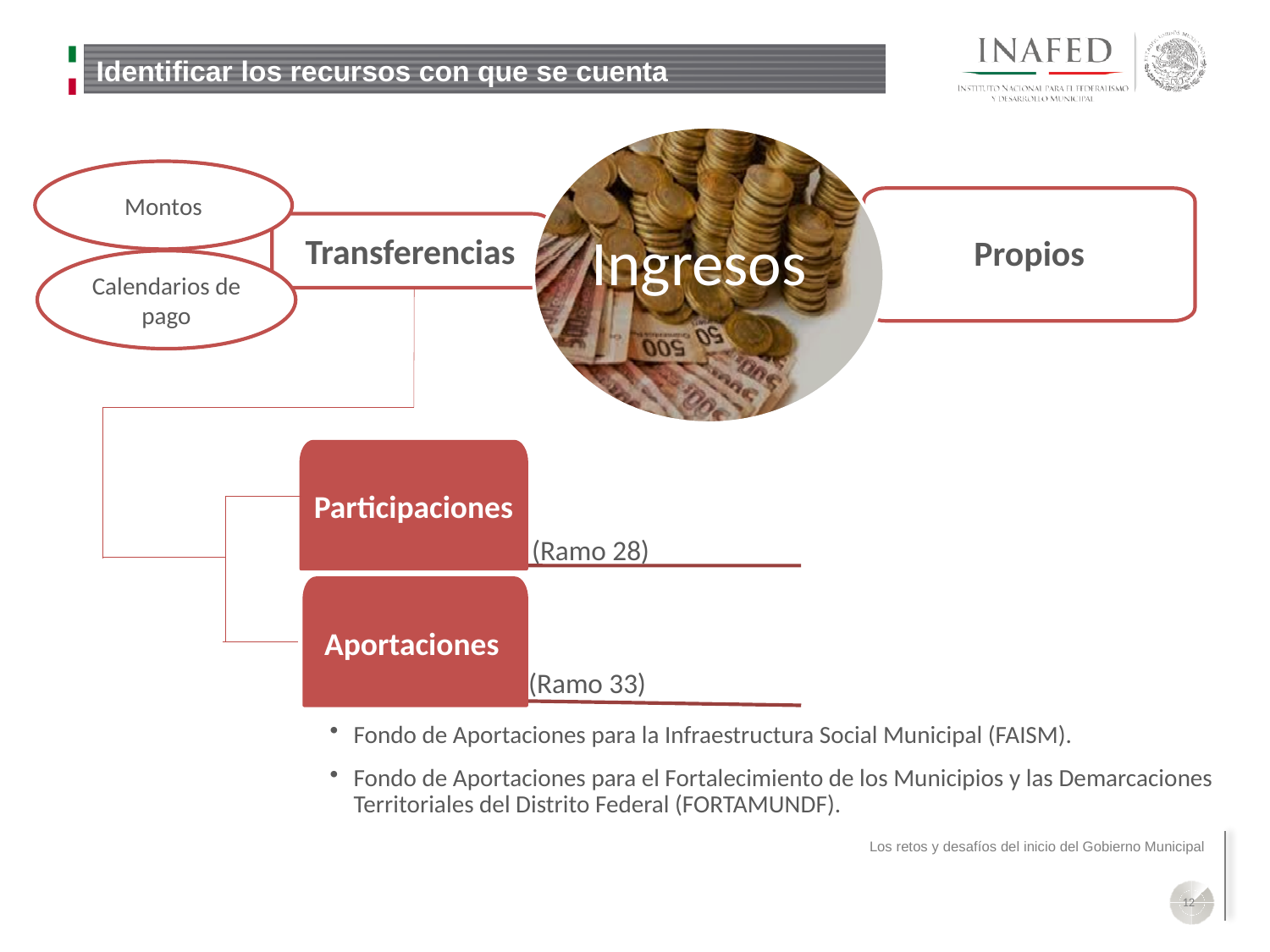

# Identificar los recursos con que se cuenta

Ingresos
Montos
Calendarios de pago
Propios
Transferencias
Participaciones
(Ramo 28)

Aportaciones
(Ramo 33)

Fondo de Aportaciones para la Infraestructura Social Municipal (FAISM).

Fondo de Aportaciones para el Fortalecimiento de los Municipios y las Demarcaciones Territoriales del Distrito Federal (FORTAMUNDF).
12